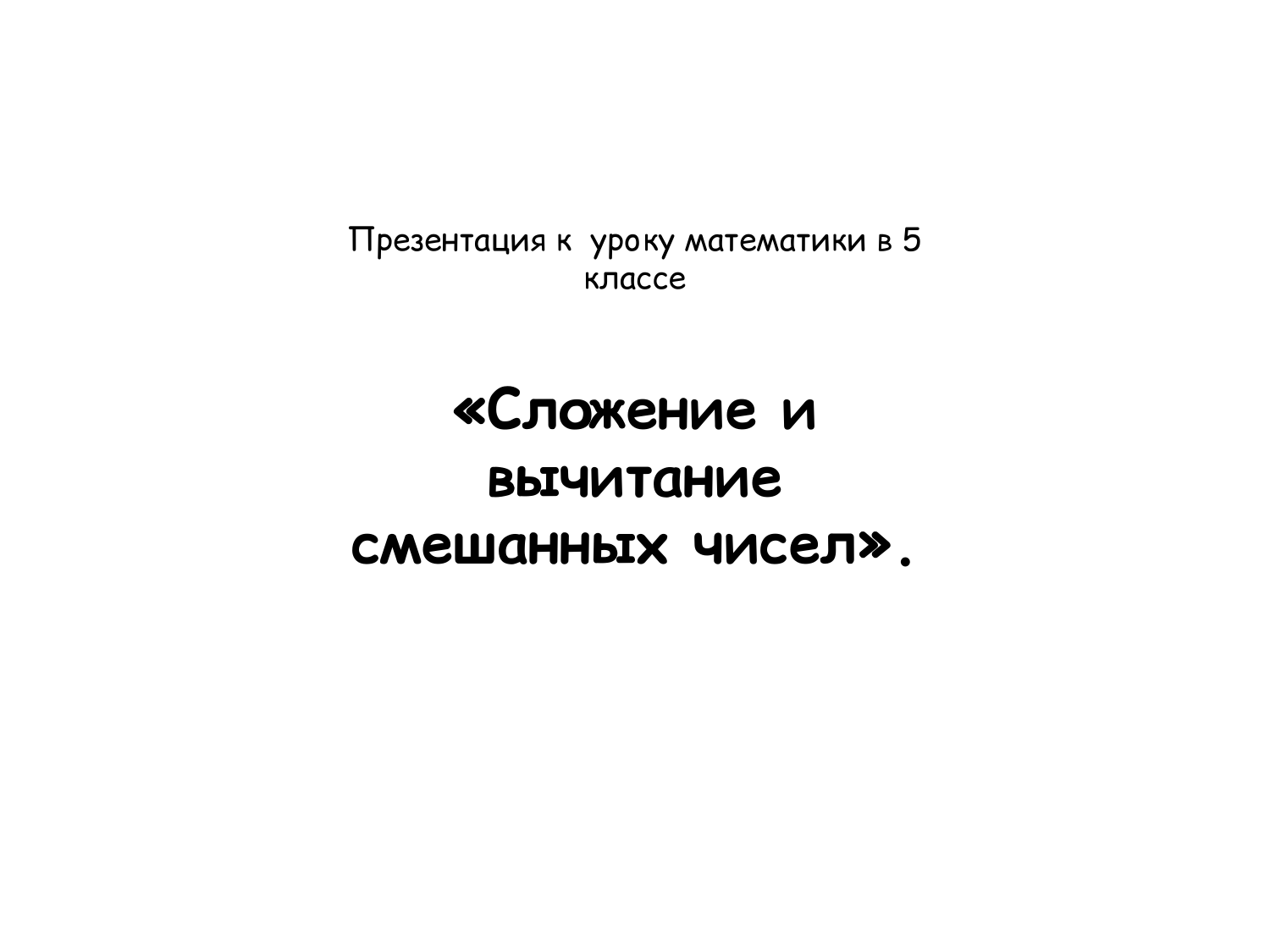

Презентация к  уроку математики в 5 классе
«Сложение и вычитание смешанных чисел».